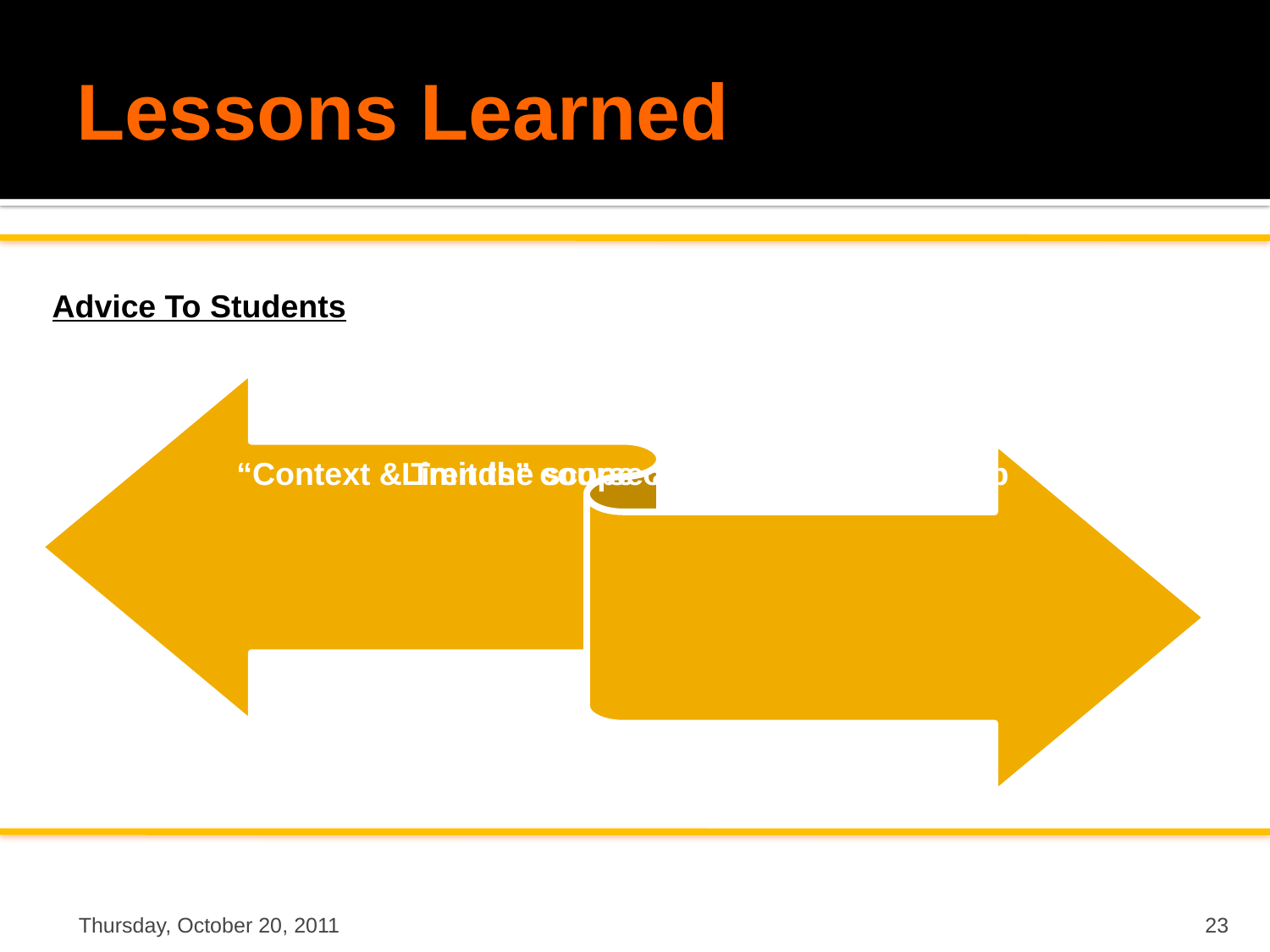

# Lessons Learned
Advice To Students

Thursday, October 20, 2011
23